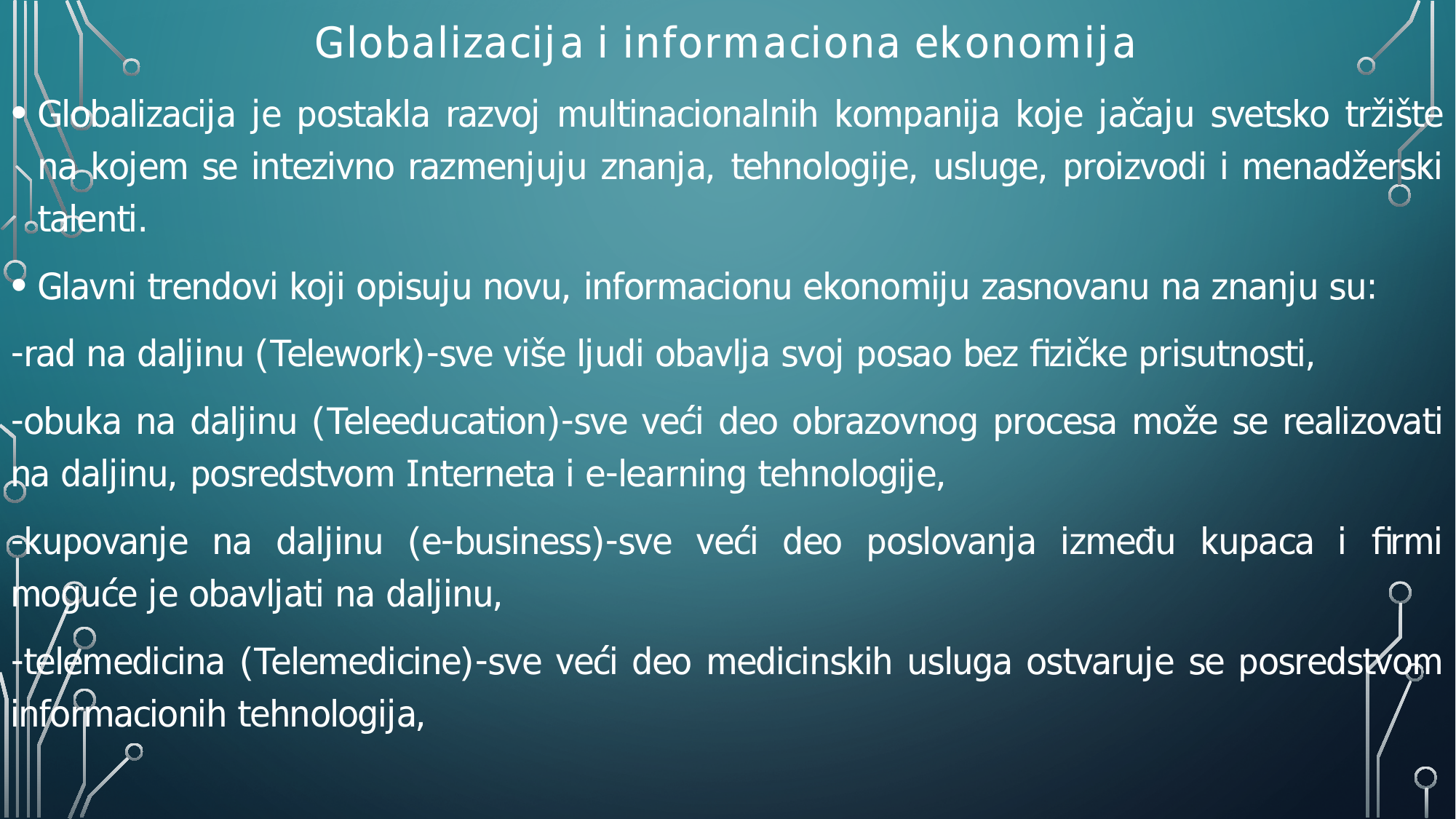

Globalizacija i informaciona ekonomija
Globalizacija je postakla razvoj multinacionalnih kompanija koje jačaju svetsko tržište na kojem se intezivno razmenjuju znanja, tehnologije, usluge, proizvodi i menadžerski talenti.
Glavni trendovi koji opisuju novu, informacionu ekonomiju zasnovanu na znanju su:
-rad na daljinu (Telework)-sve više ljudi obavlja svoj posao bez fizičke prisutnosti,
-obuka na daljinu (Teleeducation)-sve veći deo obrazovnog procesa može se realizovati na daljinu, posredstvom Interneta i e-learning tehnologije,
-kupovanje na daljinu (e-business)-sve veći deo poslovanja između kupaca i firmi moguće je obavljati na daljinu,
-telemedicina (Telemedicine)-sve veći deo medicinskih usluga ostvaruje se posredstvom informacionih tehnologija,